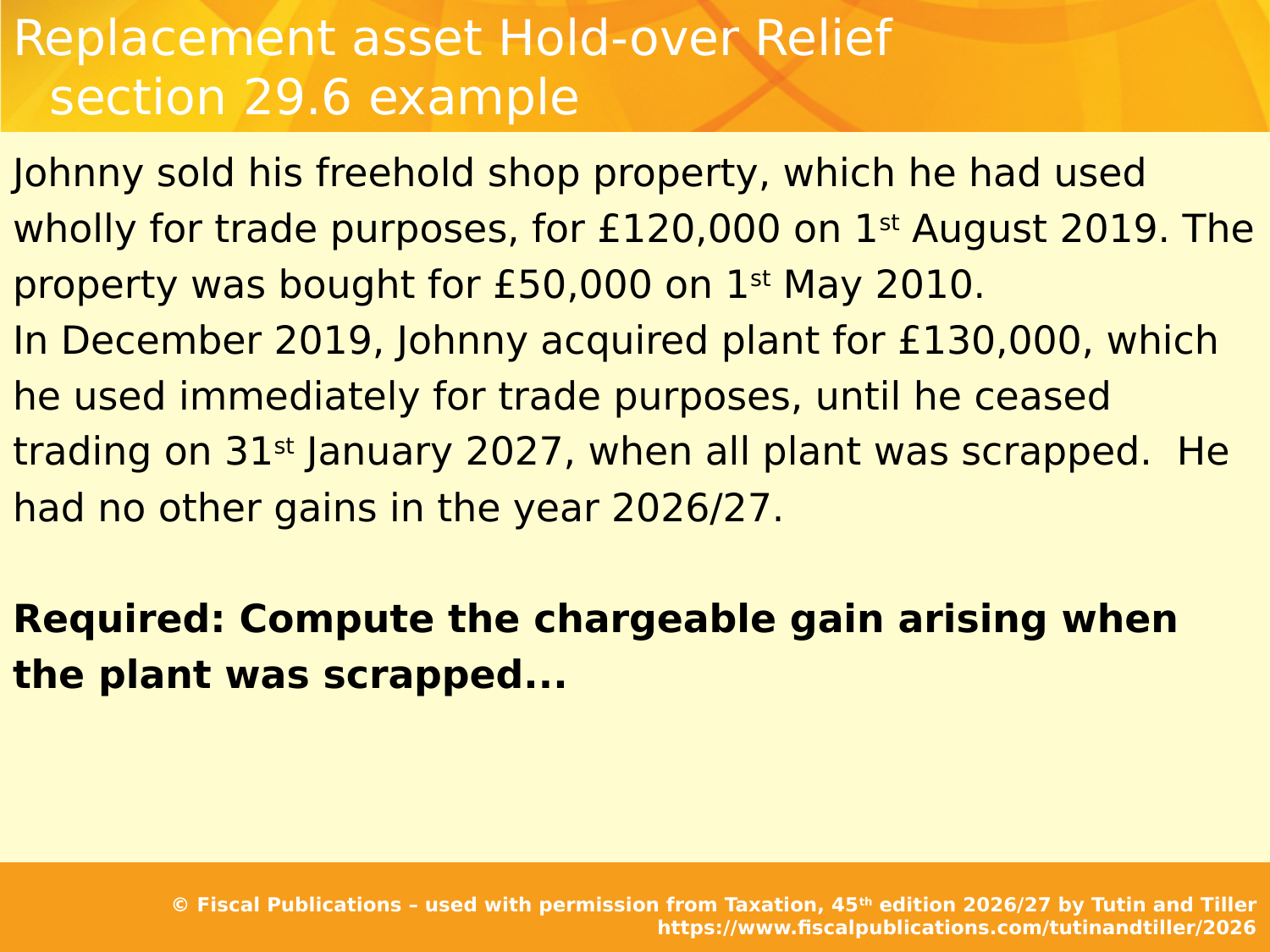

# Replacement asset Hold-over Relief section 29.6 example
Johnny sold his freehold shop property, which he had used wholly for trade purposes, for £120,000 on 1st August 2019. The property was bought for £50,000 on 1st May 2010.
In December 2019, Johnny acquired plant for £130,000, which he used immediately for trade purposes, until he ceased trading on 31st January 2027, when all plant was scrapped.  He had no other gains in the year 2026/27.

Required: Compute the chargeable gain arising when the plant was scrapped...